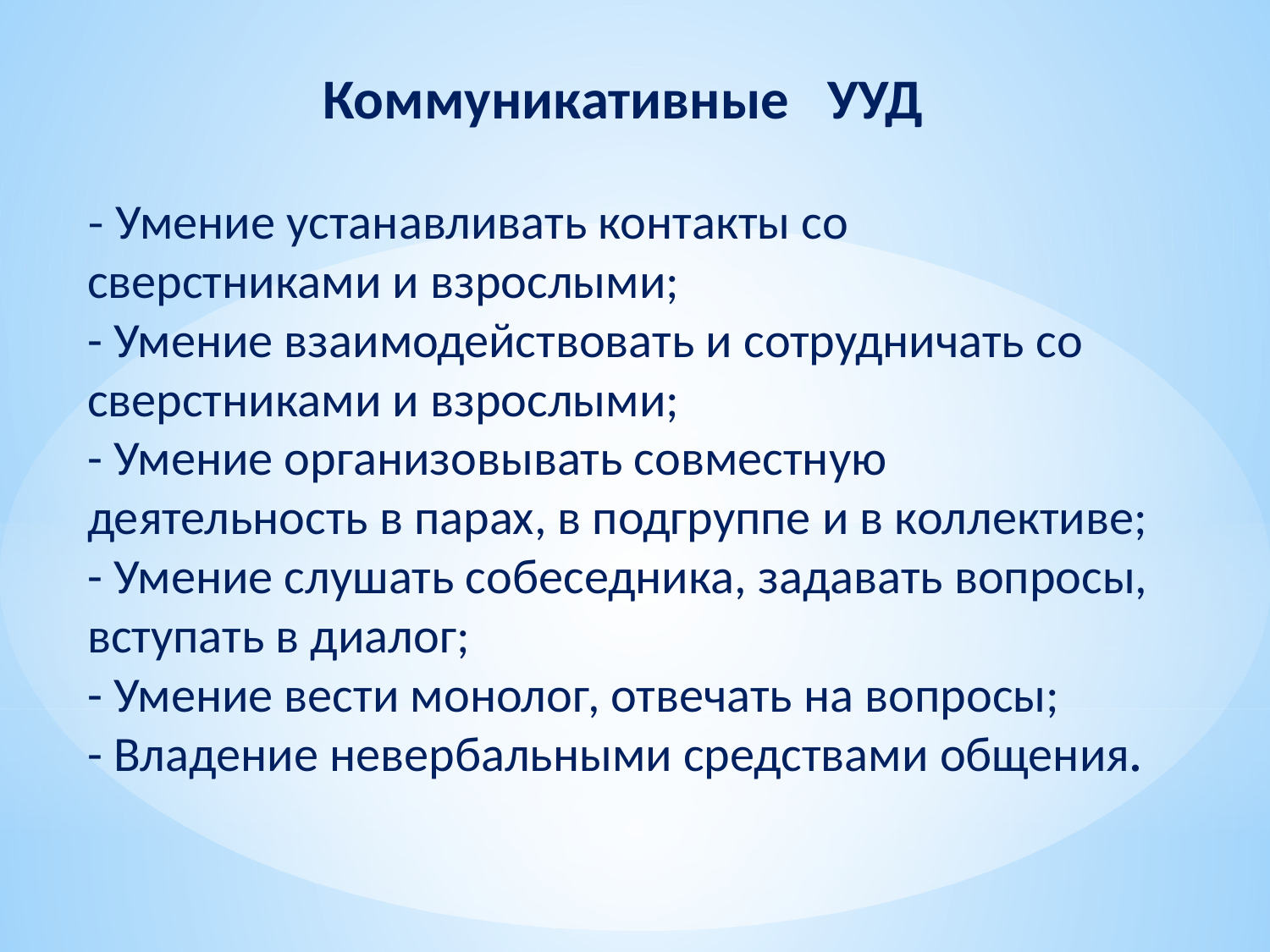

Коммуникативные   УУД

- Умение устанавливать контакты со сверстниками и взрослыми;
- Умение взаимодействовать и сотрудничать со сверстниками и взрослыми;
- Умение организовывать совместную деятельность в парах, в подгруппе и в коллективе;
- Умение слушать собеседника, задавать вопросы, вступать в диалог;
- Умение вести монолог, отвечать на вопросы;
- Владение невербальными средствами общения.